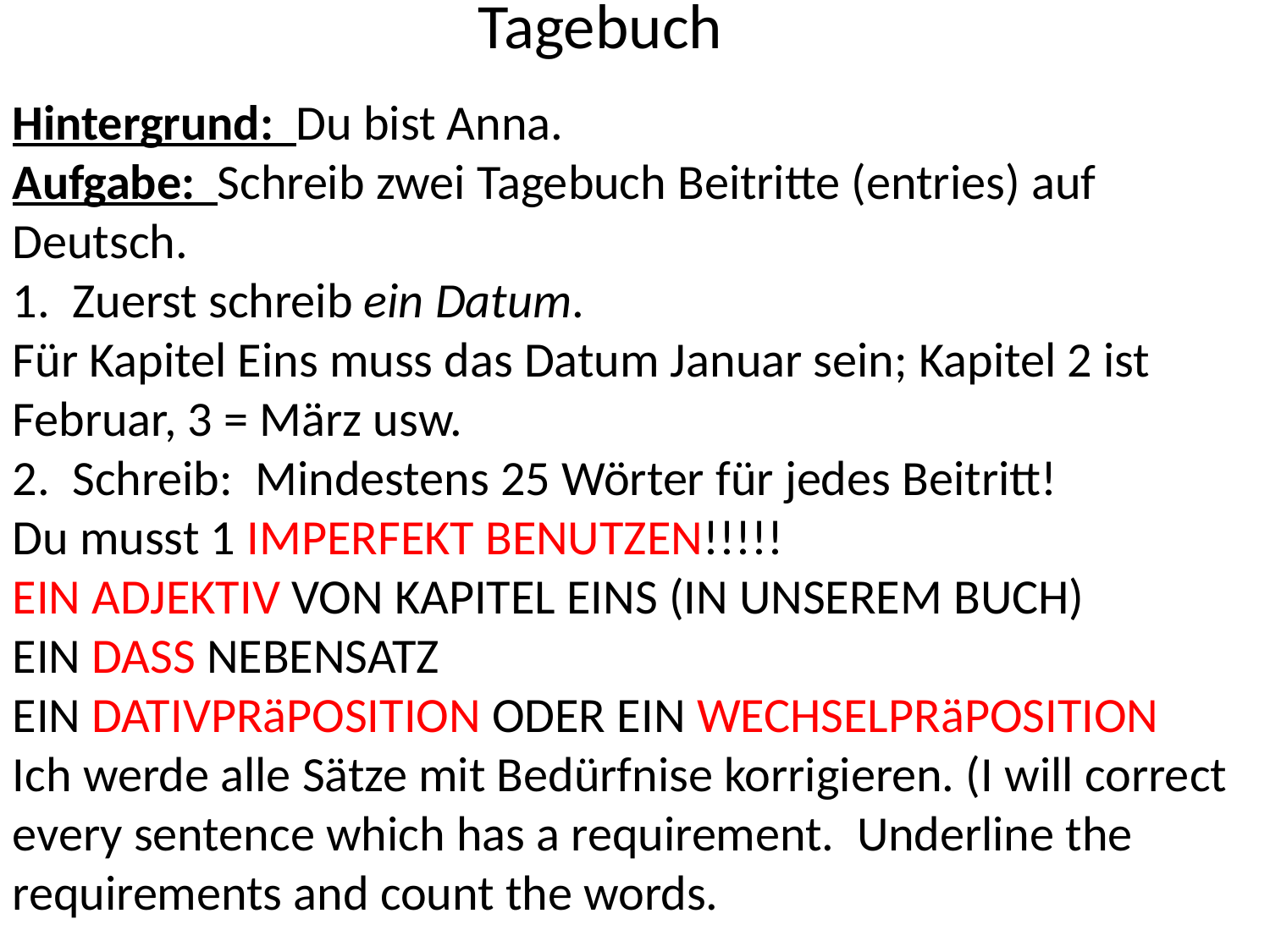

Tagebuch
Hintergrund:  Du bist Anna.
Aufgabe:  Schreib zwei Tagebuch Beitritte (entries) auf Deutsch.
1.  Zuerst schreib ein Datum.
Für Kapitel Eins muss das Datum Januar sein; Kapitel 2 ist Februar, 3 = März usw.
2.  Schreib:  Mindestens 25 Wörter für jedes Beitritt!
Du musst 1 IMPERFEKT BENUTZEN!!!!!
EIN ADJEKTIV VON KAPITEL EINS (IN UNSEREM BUCH)
EIN DASS NEBENSATZ
EIN DATIVPRäPOSITION ODER EIN WECHSELPRäPOSITION
Ich werde alle Sätze mit Bedürfnise korrigieren. (I will correct every sentence which has a requirement.  Underline the requirements and count the words.